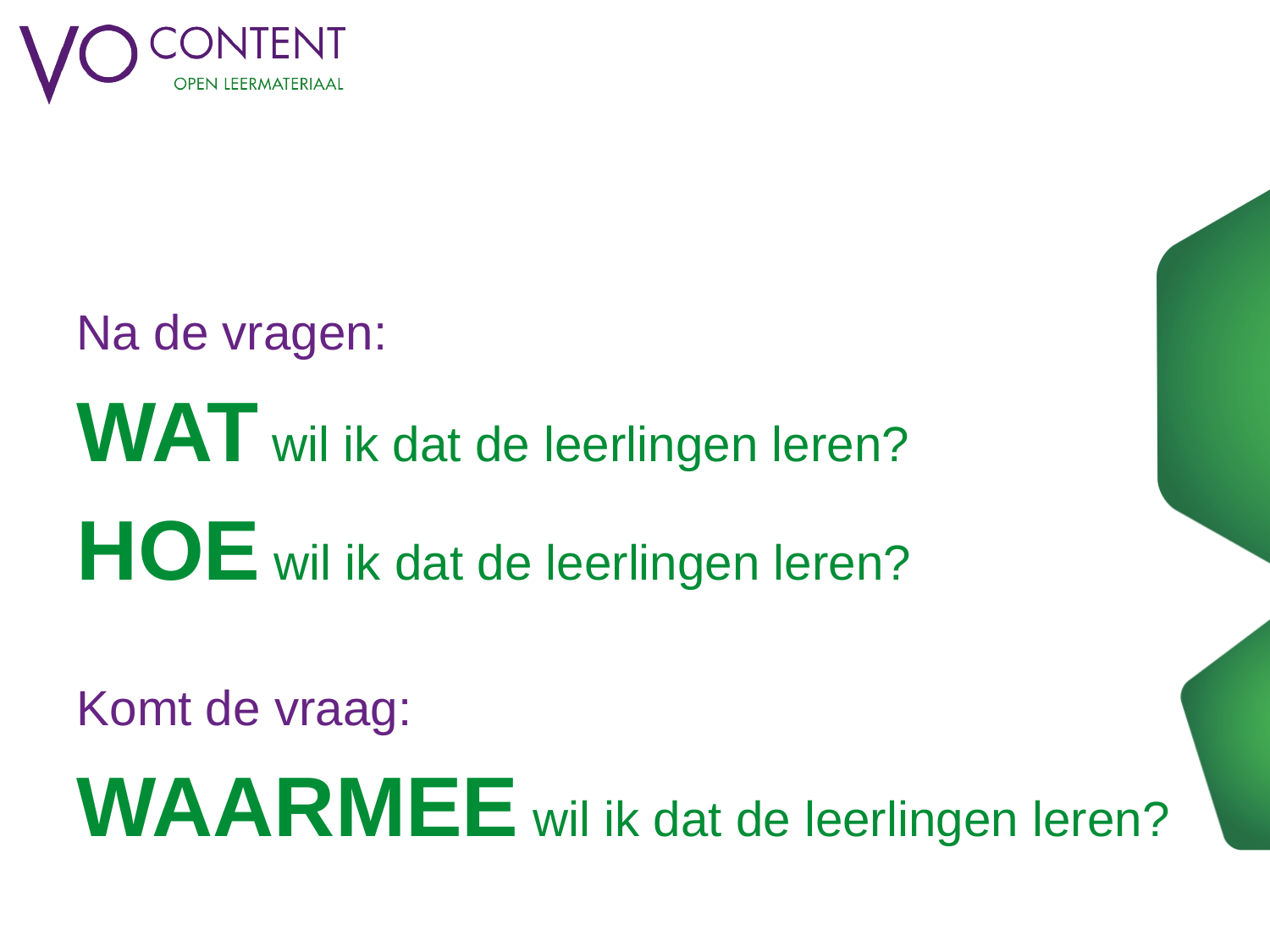

Na de vragen:
WAT wil ik dat de leerlingen leren?
HOE wil ik dat de leerlingen leren?

Komt de vraag:
WAARMEE wil ik dat de leerlingen leren?